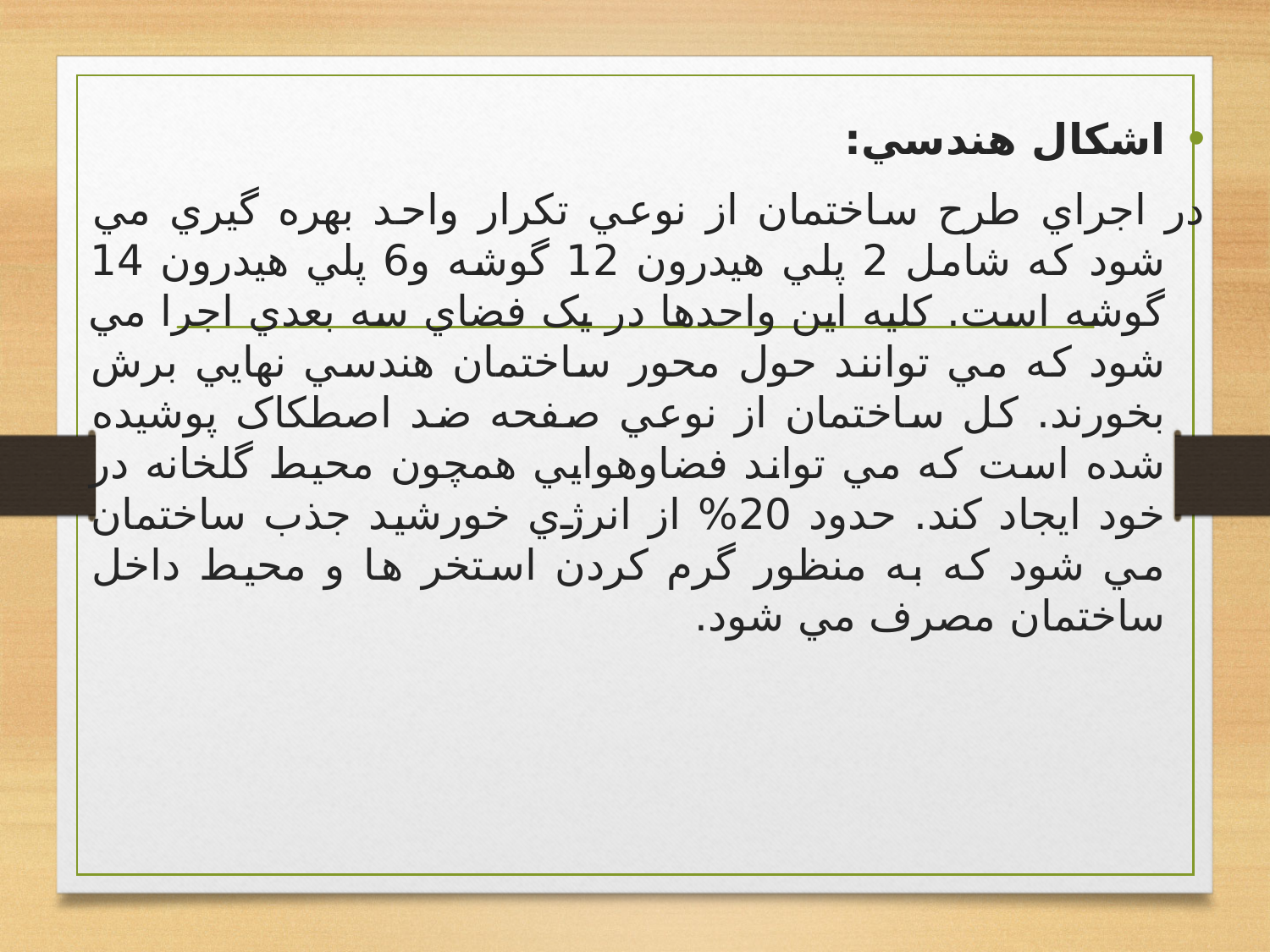

اشکال هندسي:
در اجراي طرح ساختمان از نوعي تکرار واحد بهره گيري مي شود که شامل 2 پلي هيدرون 12 گوشه و6 پلي هيدرون 14 گوشه است. کليه اين واحدها در يک فضاي سه بعدي اجرا مي شود که مي توانند حول محور ساختمان هندسي نهايي برش بخورند. کل ساختمان از نوعي صفحه ضد اصطکاک پوشيده شده است که مي تواند فضاوهوايي همچون محيط گلخانه در خود ايجاد کند. حدود 20% از انرژي خورشيد جذب ساختمان مي شود که به منظور گرم کردن استخر ها و محيط داخل ساختمان مصرف مي شود.